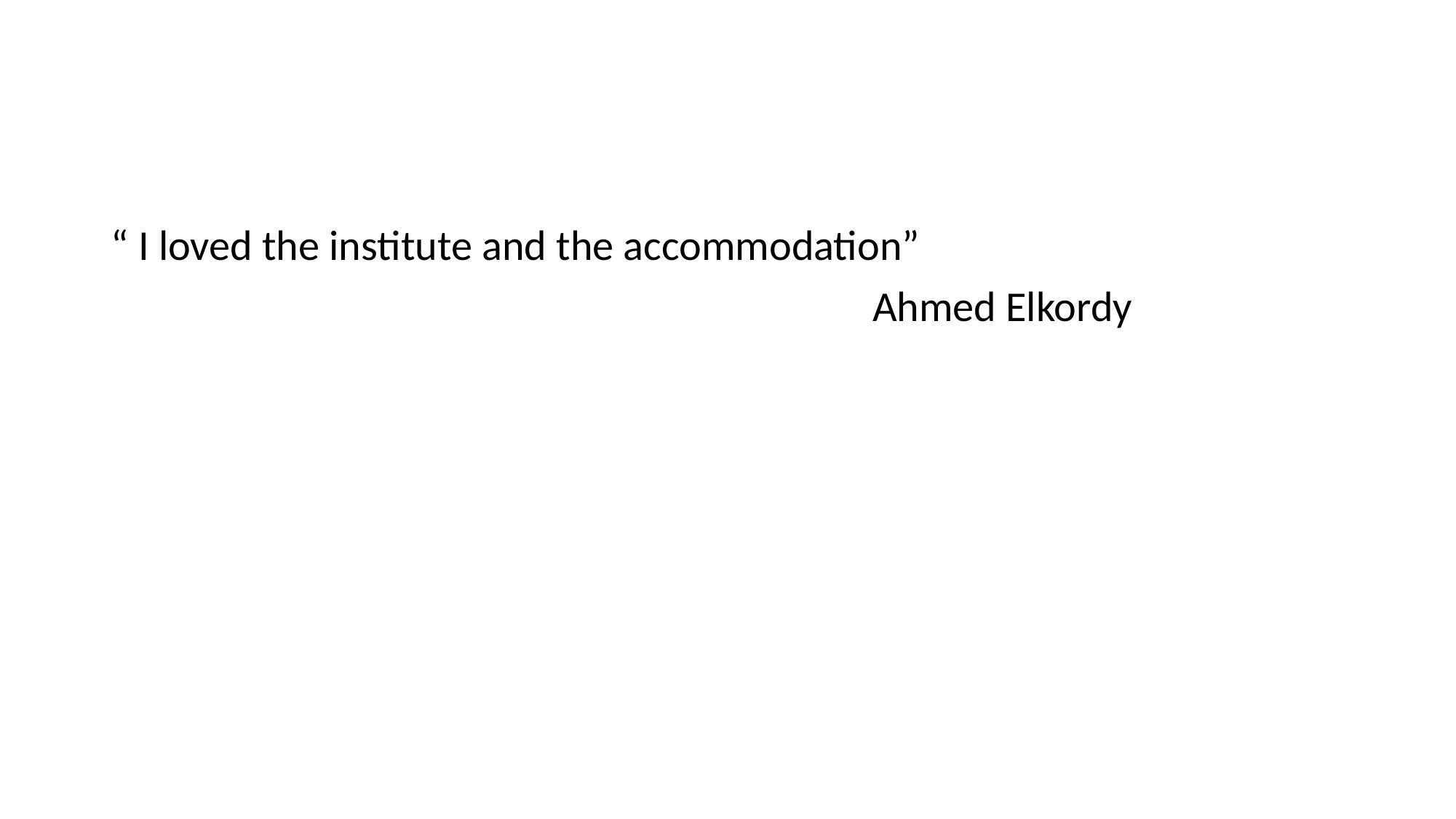

“ I loved the institute and the accommodation”
                                                                               Ahmed Elkordy